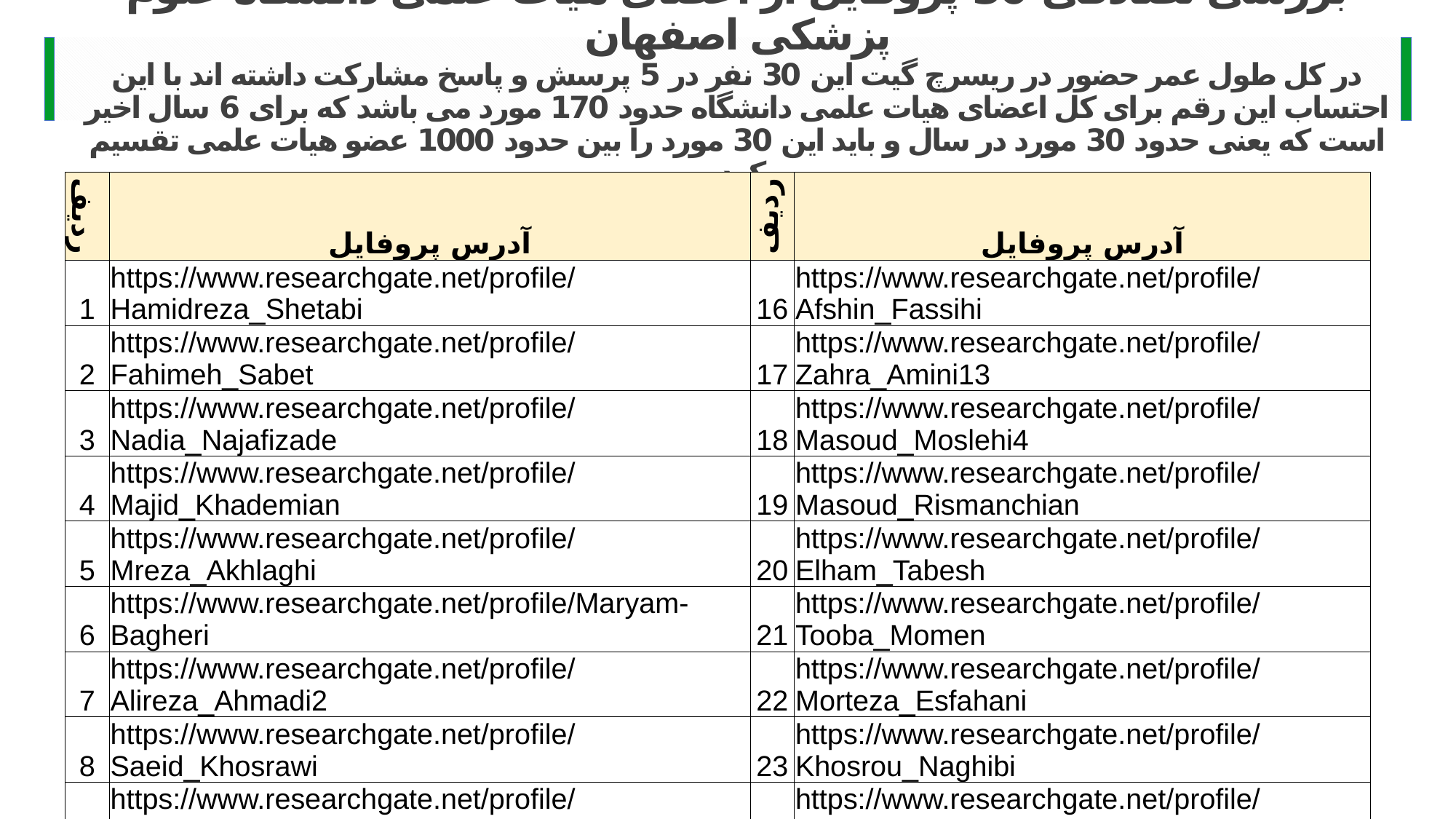

بررسی تصادفی 30 پروفایل از اعضای هیات علمی دانشگاه علوم پزشکی اصفهان
در کل طول عمر حضور در ریسرچ گیت این 30 نفر در 5 پرسش و پاسخ مشارکت داشته اند با این احتساب این رقم برای کل اعضای هیات علمی دانشگاه حدود 170 مورد می باشد که برای 6 سال اخیر است که یعنی حدود 30 مورد در سال و باید این 30 مورد را بین حدود 1000 عضو هیات علمی تقسیم کرد.

| ردیف | آدرس پروفایل | ردیف | آدرس پروفایل |
| --- | --- | --- | --- |
| 1 | https://www.researchgate.net/profile/Hamidreza\_Shetabi | 16 | https://www.researchgate.net/profile/Afshin\_Fassihi |
| 2 | https://www.researchgate.net/profile/Fahimeh\_Sabet | 17 | https://www.researchgate.net/profile/Zahra\_Amini13 |
| 3 | https://www.researchgate.net/profile/Nadia\_Najafizade | 18 | https://www.researchgate.net/profile/Masoud\_Moslehi4 |
| 4 | https://www.researchgate.net/profile/Majid\_Khademian | 19 | https://www.researchgate.net/profile/Masoud\_Rismanchian |
| 5 | https://www.researchgate.net/profile/Mreza\_Akhlaghi | 20 | https://www.researchgate.net/profile/Elham\_Tabesh |
| 6 | https://www.researchgate.net/profile/Maryam-Bagheri | 21 | https://www.researchgate.net/profile/Tooba\_Momen |
| 7 | https://www.researchgate.net/profile/Alireza\_Ahmadi2 | 22 | https://www.researchgate.net/profile/Morteza\_Esfahani |
| 8 | https://www.researchgate.net/profile/Saeid\_Khosrawi | 23 | https://www.researchgate.net/profile/Khosrou\_Naghibi |
| 9 | https://www.researchgate.net/profile/Nasser\_Kaviani2 | 24 | https://www.researchgate.net/profile/Hamidreza\_Hemati |
| 10 | https://www.researchgate.net/profile/Mehran\_Sharifi4 | 25 | https://www.researchgate.net/profile/Babak\_Amra |
| 11 | https://www.researchgate.net/profile/Gholamreza\_Mohajeri | 26 | https://www.researchgate.net/profile/Saeed\_Forghany |
| 12 | https://www.researchgate.net/profile/Elham\_Dehkordi | 27 | https://www.researchgate.net/profile/Mojdeh\_Mehdizadeh |
| 13 | https://www.researchgate.net/profile/Soheila\_Jafari-Mianaei | 28 | https://www.researchgate.net/profile/Mahmoud\_Etebari |
| 14 | https://www.researchgate.net/profile/Sharareh\_Babaie | 29 | https://www.researchgate.net/profile/Mohammad\_Akbari26 |
| 15 | https://www.researchgate.net/profile/Peyman\_Mottaghi | 30 | https://www.researchgate.net/profile/Morteza\_Pourahmad |